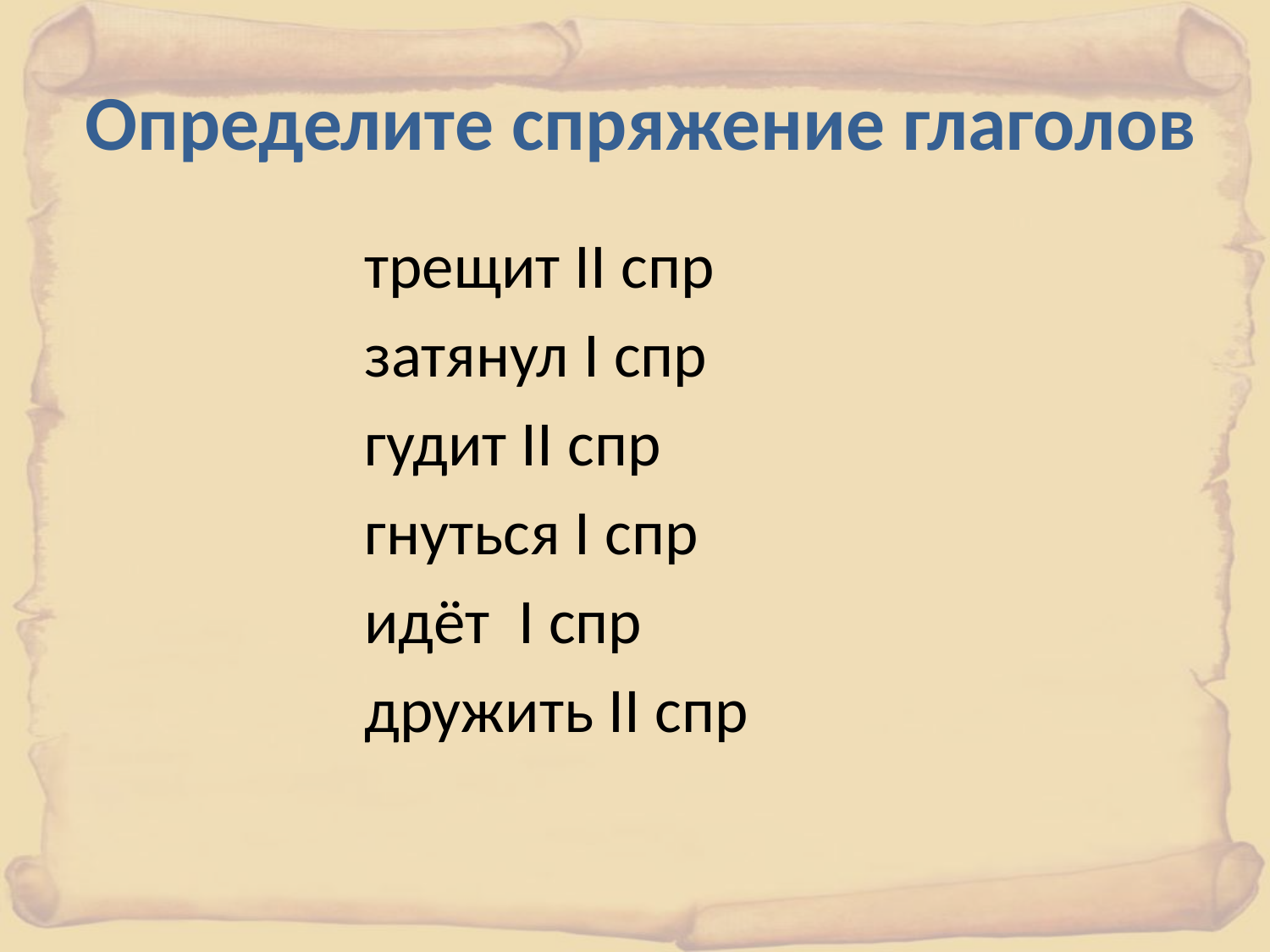

# Определите спряжение глаголов
 трещит II спр
 затянул I спр
 гудит II спр
 гнуться I спр
 идёт  I спр
 дружить II спр